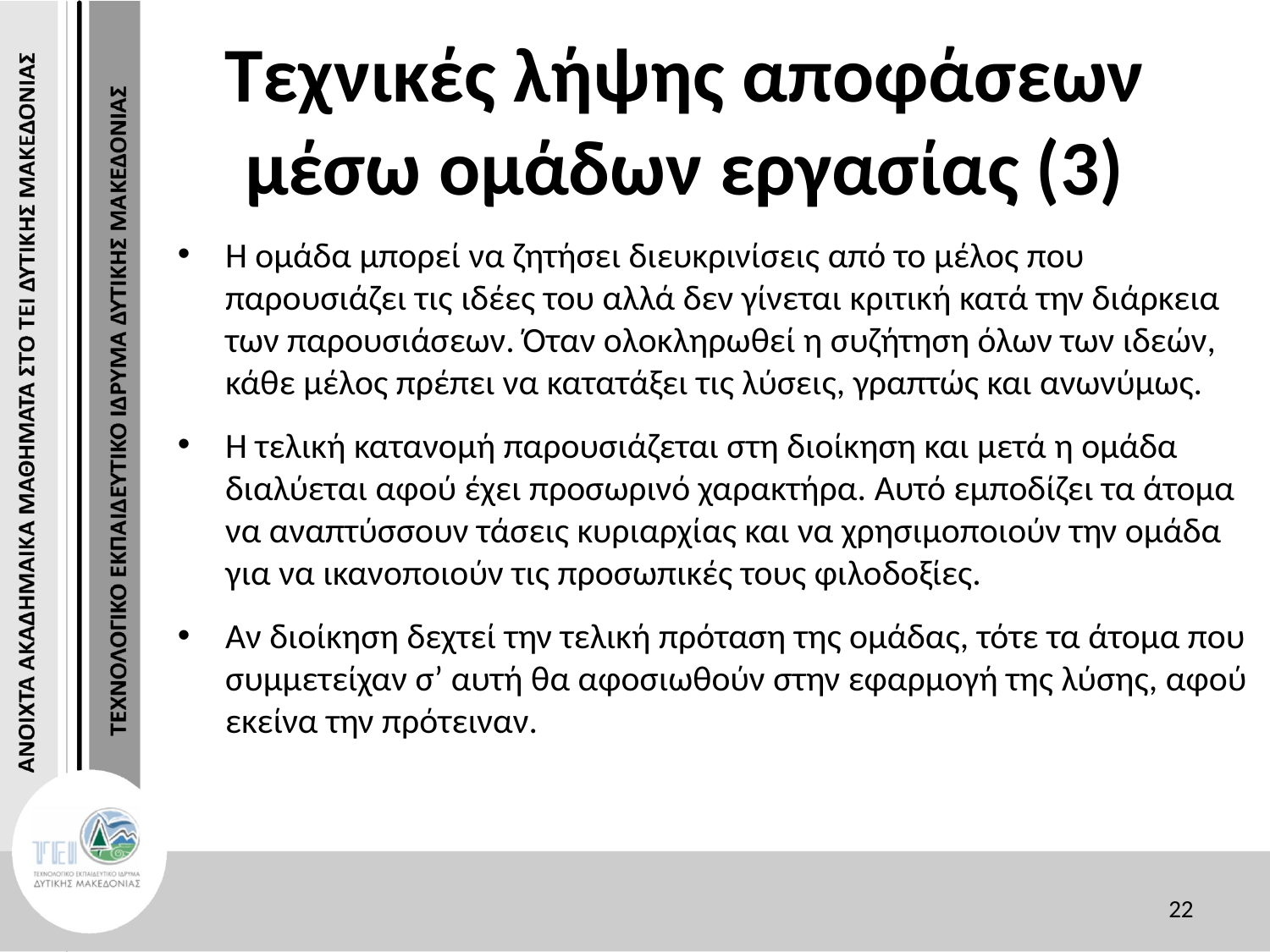

# Τεχνικές λήψης αποφάσεων μέσω ομάδων εργασίας (3)
Η ομάδα μπορεί να ζητήσει διευκρινίσεις από το μέλος που παρουσιάζει τις ιδέες του αλλά δεν γίνεται κριτική κατά την διάρκεια των παρουσιάσεων. Όταν ολοκληρωθεί η συζήτηση όλων των ιδεών, κάθε μέλος πρέπει να κατατάξει τις λύσεις, γραπτώς και ανωνύμως.
Η τελική κατανομή παρουσιάζεται στη διοίκηση και μετά η ομάδα διαλύεται αφού έχει προσωρινό χαρακτήρα. Αυτό εμποδίζει τα άτομα να αναπτύσσουν τάσεις κυριαρχίας και να χρησιμοποιούν την ομάδα για να ικανοποιούν τις προσωπικές τους φιλοδοξίες.
Αν διοίκηση δεχτεί την τελική πρόταση της ομάδας, τότε τα άτομα που συμμετείχαν σ’ αυτή θα αφοσιωθούν στην εφαρμογή της λύσης, αφού εκείνα την πρότειναν.

22